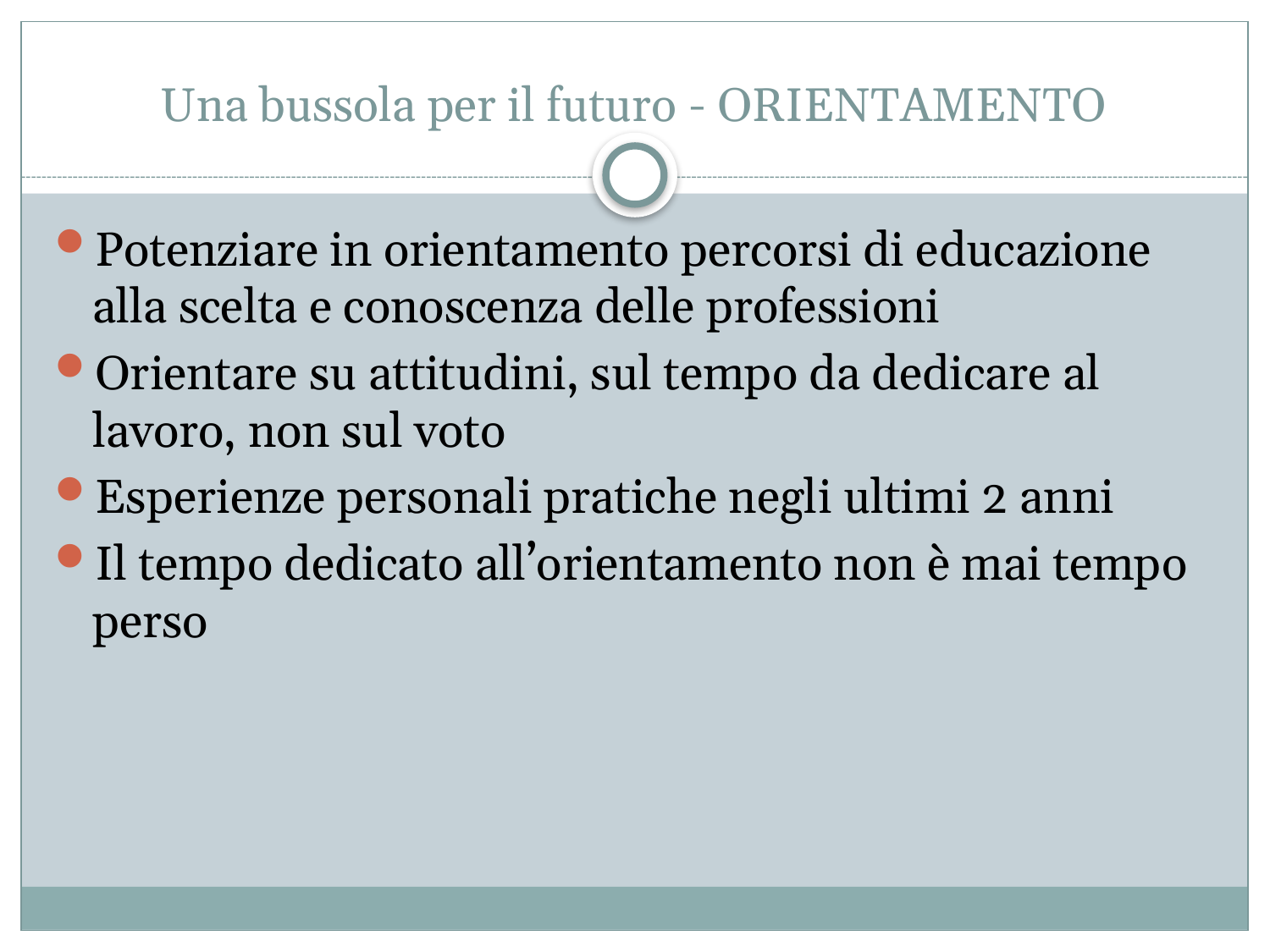

# Una bussola per il futuro - ORIENTAMENTO
Potenziare in orientamento percorsi di educazione alla scelta e conoscenza delle professioni
Orientare su attitudini, sul tempo da dedicare al lavoro, non sul voto
Esperienze personali pratiche negli ultimi 2 anni
Il tempo dedicato all’orientamento non è mai tempo perso